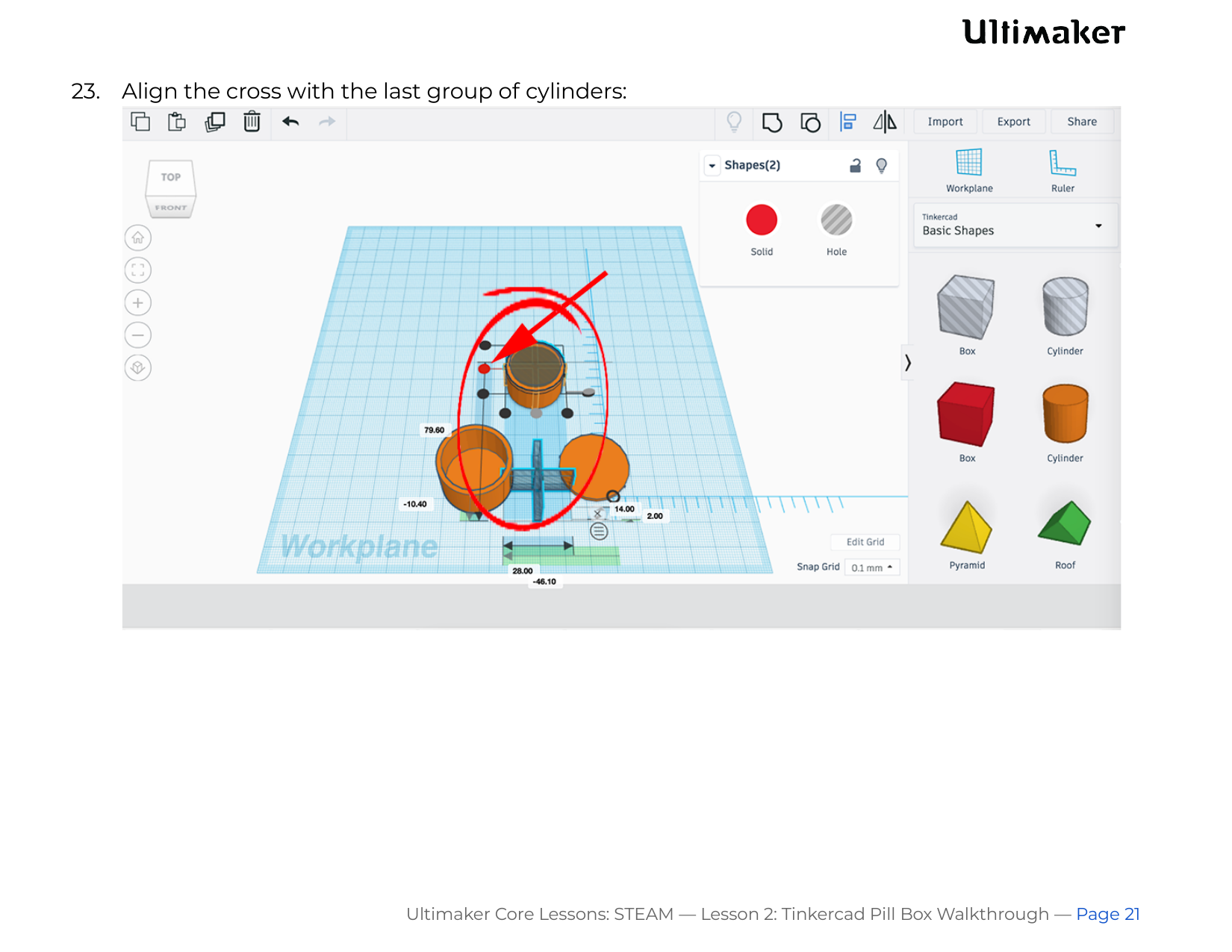

23.	Align the cross with the last group of cylinders:

Ultimaker Core Lessons: STEAM — Lesson 2: Tinkercad Pill Box Walkthrough — Page 21